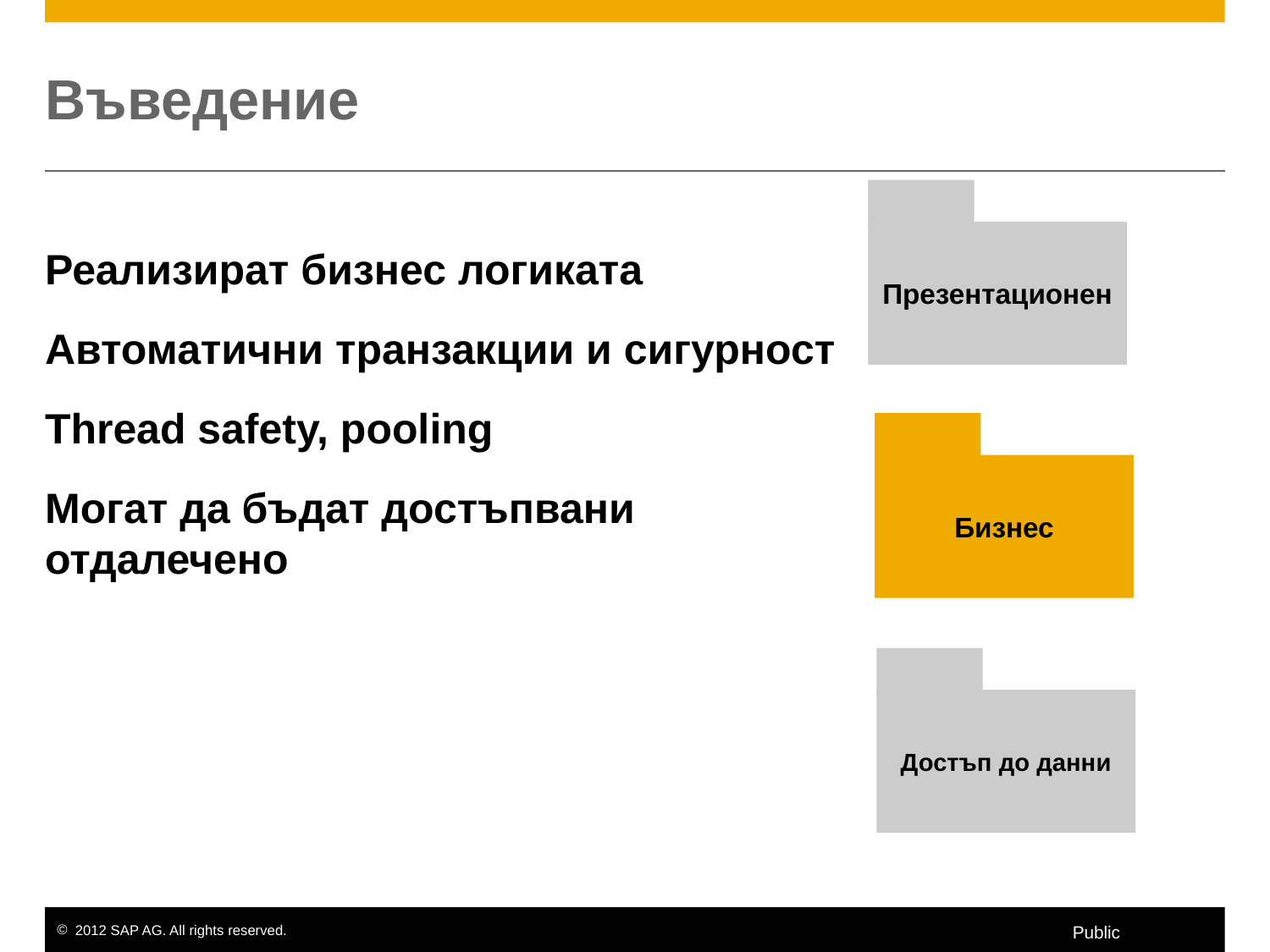

# Въведение

Презентационен
Реализират бизнес логиката
Автоматични транзакции и сигурност
Thread safety, pooling
Могат да бъдат достъпвани отдалечено

Бизнес

Достъп до данни